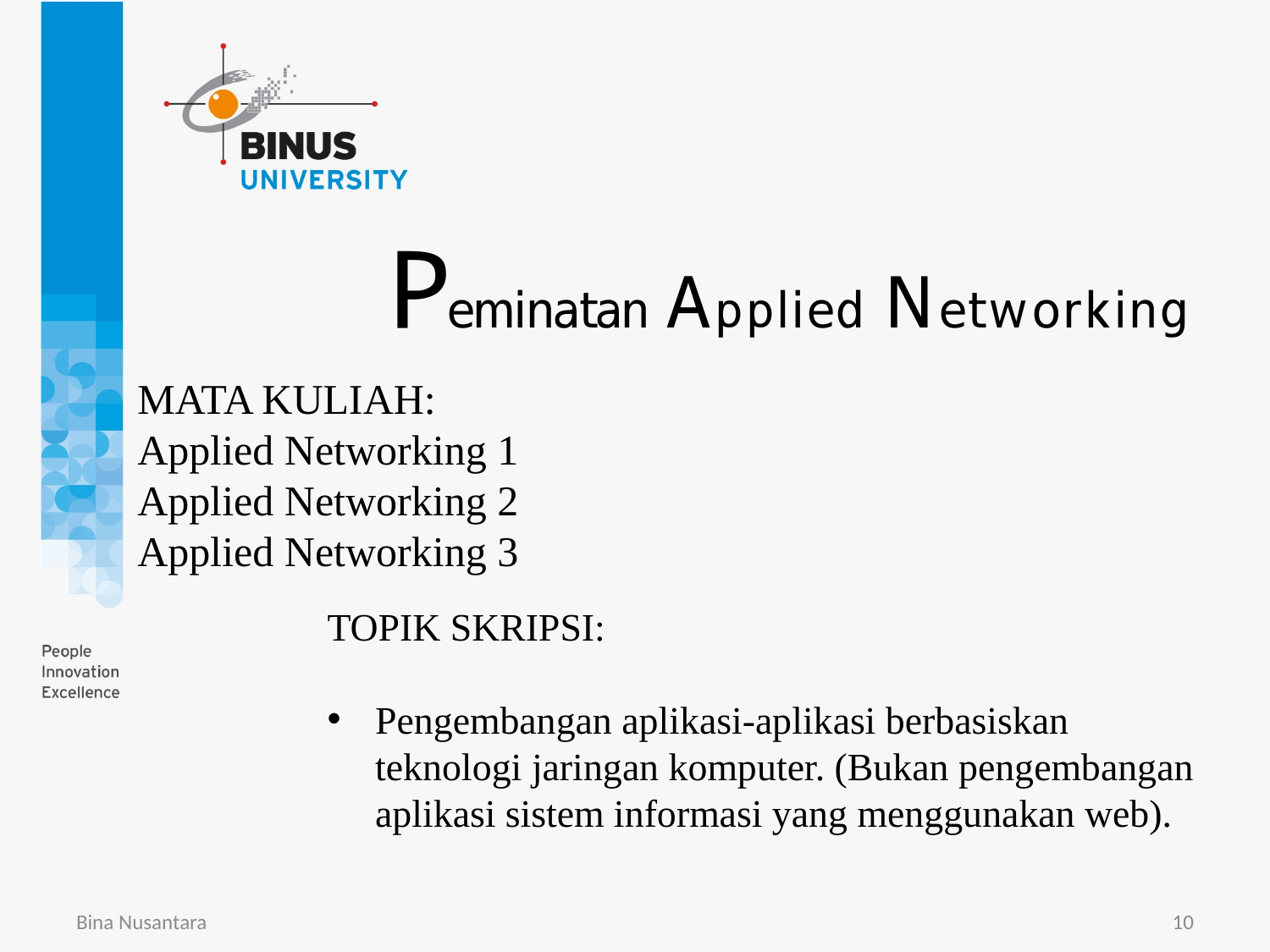

Peminatan Applied Networking
MATA KULIAH:
Applied Networking 1
Applied Networking 2
Applied Networking 3
TOPIK SKRIPSI:

Pengembangan aplikasi-aplikasi berbasiskan teknologi jaringan komputer. (Bukan pengembangan aplikasi sistem informasi yang menggunakan web).
Bina Nusantara
10